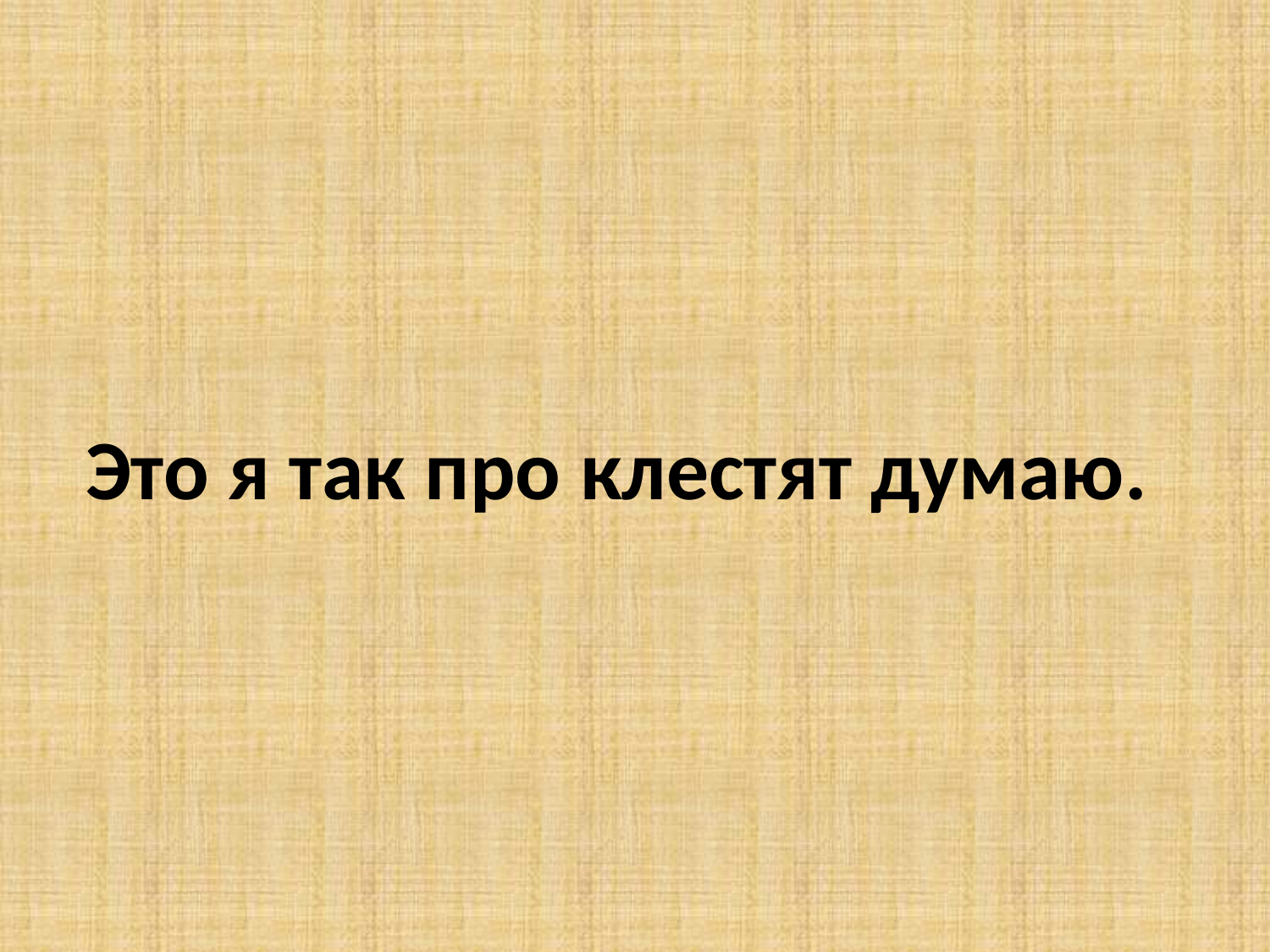

# Это я так про клестят думаю.